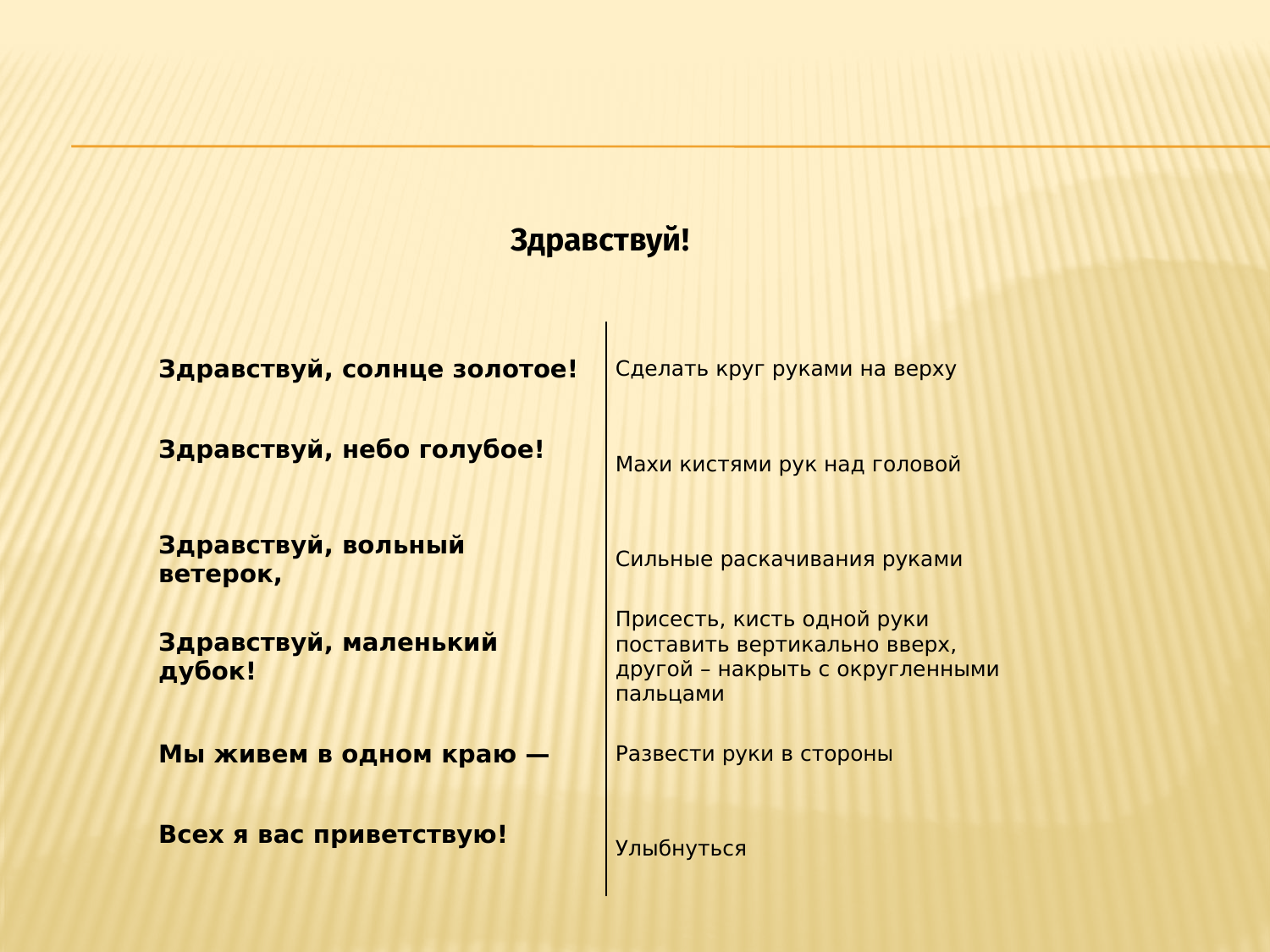

#
| Здравствуй! |  |
| --- | --- |
| Здравствуй, солнце золотое! | Сделать круг руками на верху |
| Здравствуй, небо голубое! | Махи кистями рук над головой |
| Здравствуй, вольный ветерок, | Сильные раскачивания руками |
| Здравствуй, маленький дубок! | Присесть, кисть одной руки поставить вертикально вверх, другой – накрыть с округленными пальцами |
| Мы живем в одном краю — | Развести руки в стороны |
| Всех я вас приветствую! | Улыбнуться |